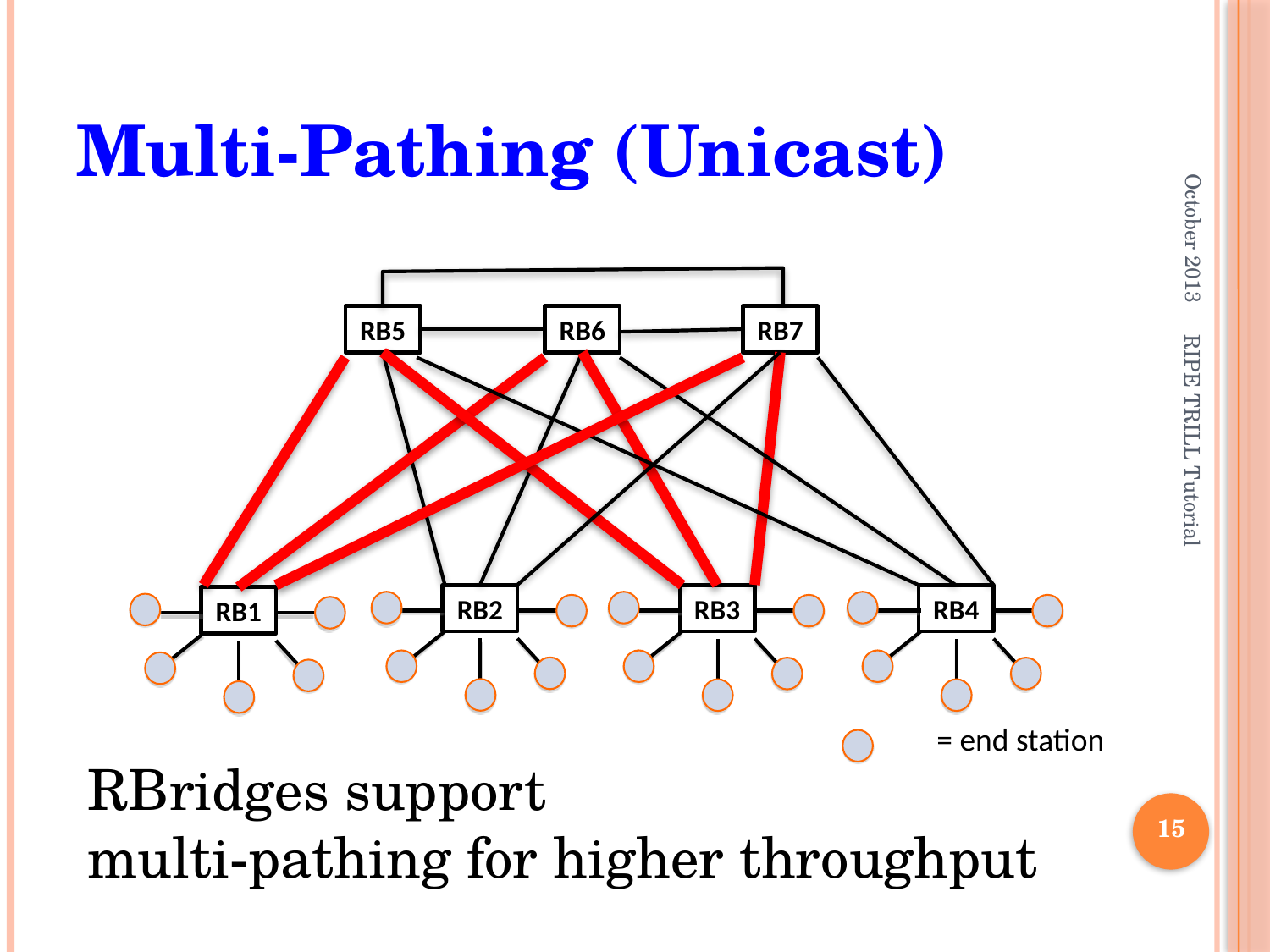

# Multi-Pathing (Unicast)
October 2013

RB5
RB6
RB7
RIPE TRILL Tutorial
RB2
RB3
RB4
RB1

= end station

RBridges support
multi-pathing for higher throughput
15